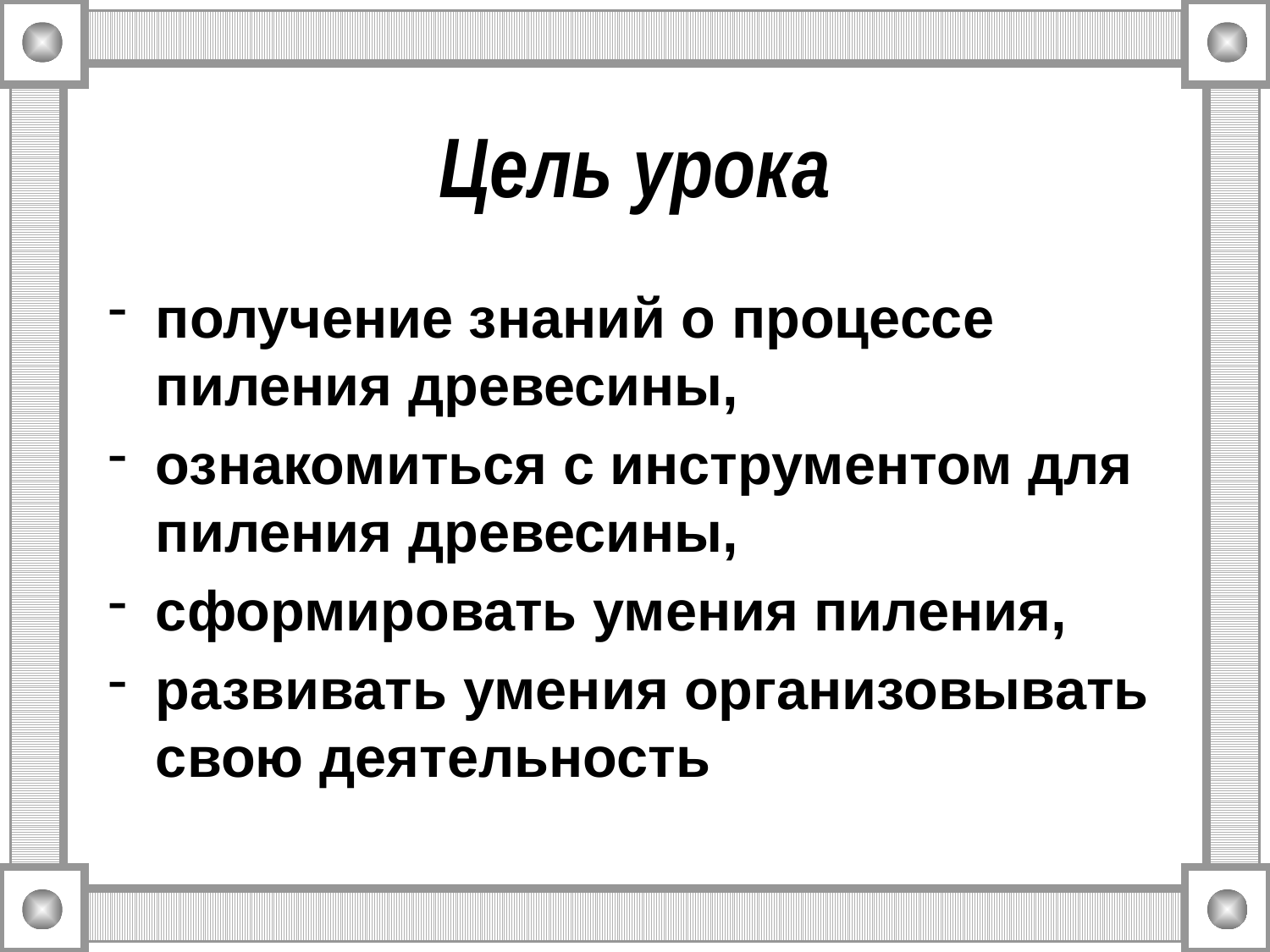

# Цель урока
получение знаний о процессе пиления древесины,
ознакомиться с инструментом для пиления древесины,
сформировать умения пиления,
развивать умения организовывать свою деятельность